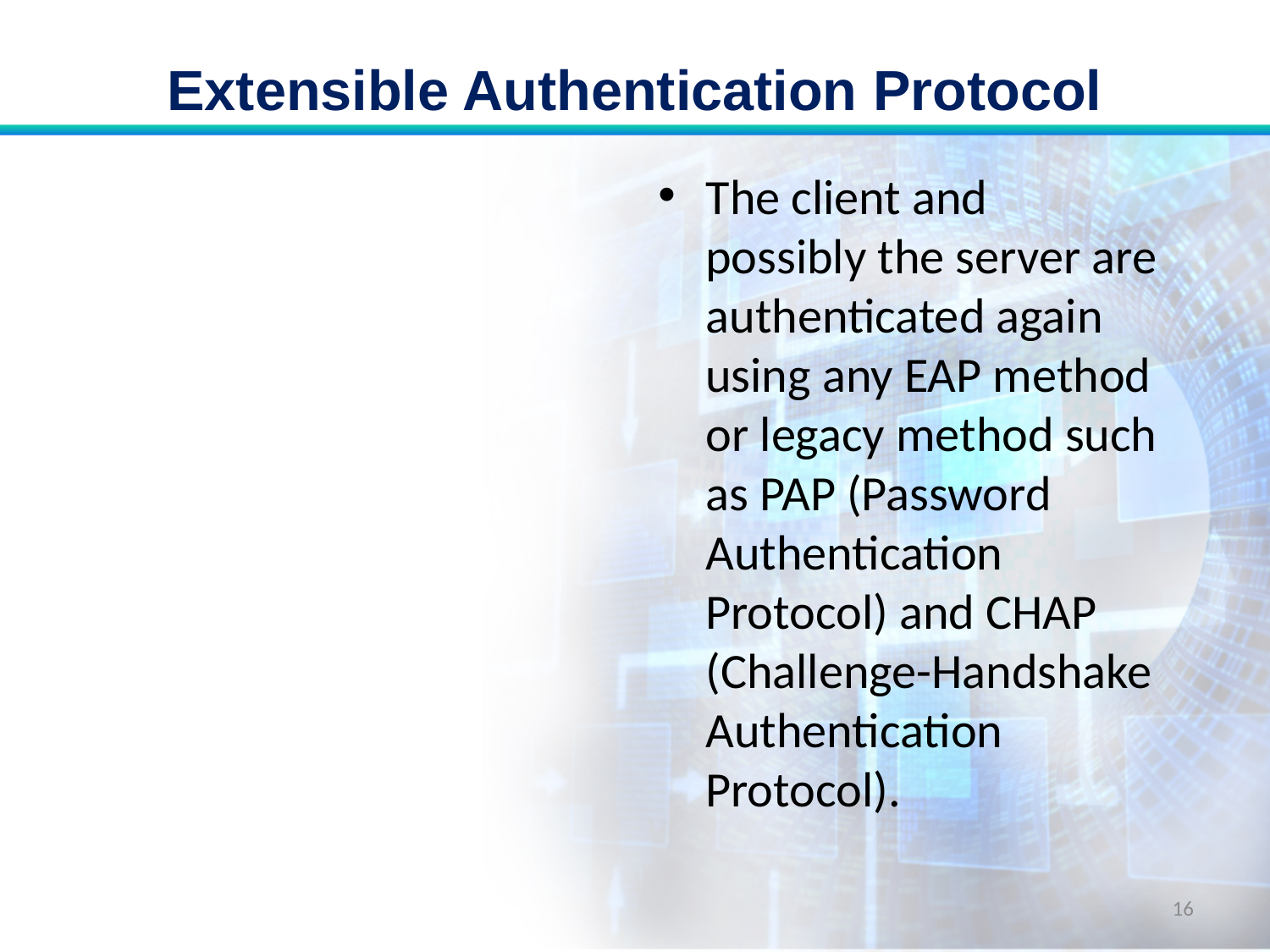

# Extensible Authentication Protocol
The client and possibly the server are authenticated again using any EAP method or legacy method such as PAP (Password Authentication Protocol) and CHAP (Challenge-Handshake Authentication Protocol).
16